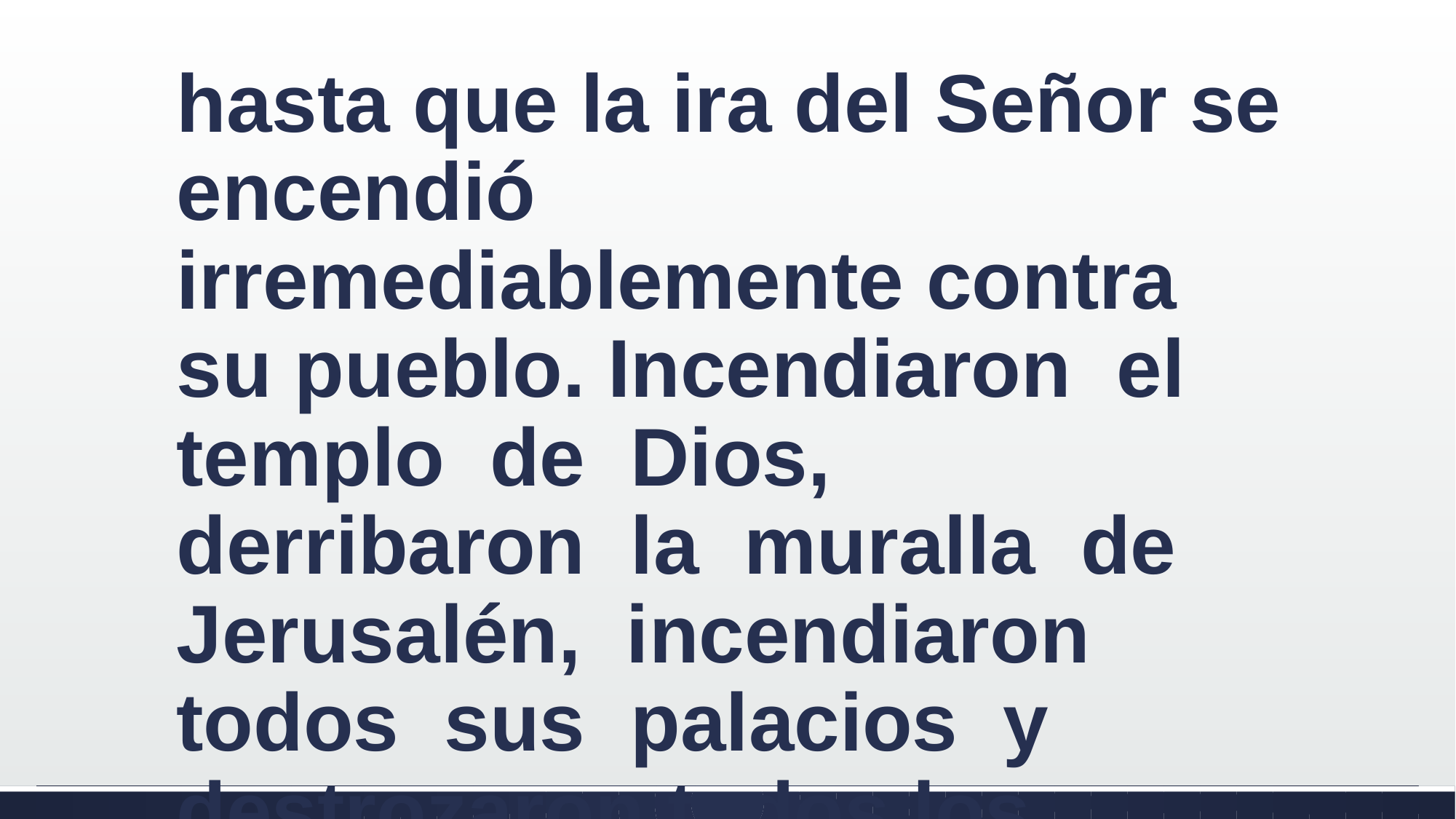

#
hasta que la ira del Señor se encendió irremediablemente contra su pueblo. Incendiaron  el  templo  de  Dios,  derribaron  la  muralla  de  Jerusalén,  incendiaron  todos  sus  palacios  y destrozaron todos los objetos valiosos.